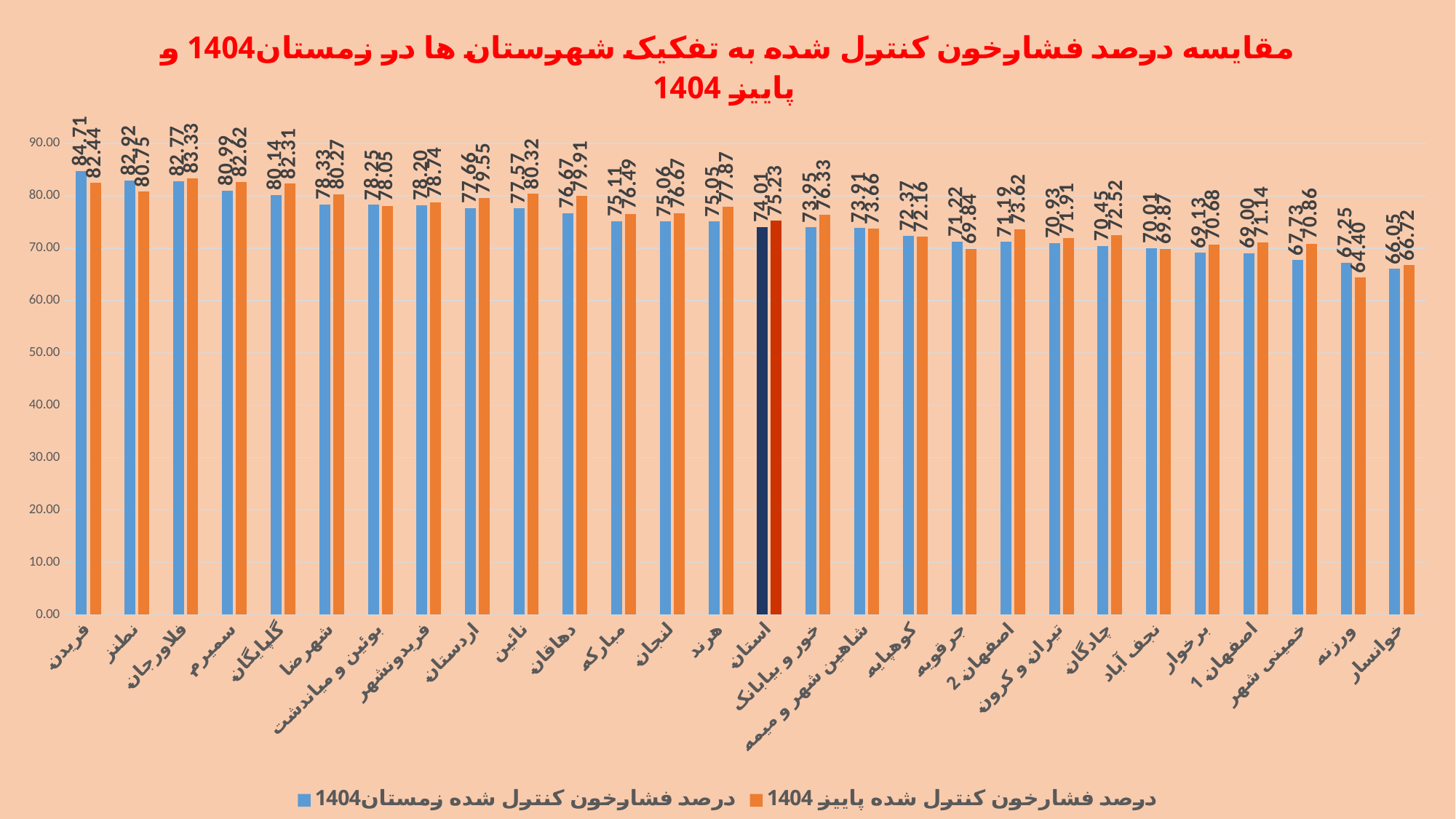

### Chart: مقایسه درصد فشارخون کنترل شده به تفکیک شهرستان ها در زمستان1404 و پاییز 1404

| Category | درصد فشارخون کنترل شده زمستان1404 | درصد فشارخون کنترل شده پاییز 1404 |
|---|---|---|
| فریدن | 84.71107544141252 | 82.44392884764115 |
| نطنز | 82.92383292383292 | 80.7514450867052 |
| فلاورجان | 82.76819114275371 | 83.32588287885561 |
| سمیرم | 80.99211868335652 | 82.61821366024519 |
| گلپایگان | 80.13698630136986 | 82.30977211278486 |
| شهرضا | 78.32754629629629 | 80.26594137201572 |
| بوئین و میاندشت | 78.25242718446603 | 78.05212620027436 |
| فریدونشهر | 78.1974817760106 | 78.73626373626374 |
| اردستان | 77.65650080256822 | 79.55215085444904 |
| نائین | 77.57255936675462 | 80.31953522149601 |
| دهاقان | 76.66886979510905 | 79.90543735224587 |
| مبارکه | 75.10574018126889 | 76.49112598196102 |
| لنجان | 75.05827505827506 | 76.66960352422907 |
| هرند | 75.04873294346979 | 77.86705624543463 |
| استان | 74.00983429880102 | 75.22549366193627 |
| خور و بیابانک | 73.95498392282958 | 76.33061991233564 |
| شاهین شهر و میمه | 73.91000233154581 | 73.66236162361623 |
| کوهپایه | 72.36641221374046 | 72.16494845360825 |
| جرقویه | 71.22015915119363 | 69.84126984126983 |
| اصفهان 2 | 71.19296859569425 | 73.61744465633032 |
| تیران و کرون | 70.93382807668522 | 71.91225560324273 |
| چادگان | 70.44982698961938 | 72.51808021038791 |
| نجف آباد | 70.00924214417745 | 69.87247608926673 |
| برخوار | 69.12952437930004 | 70.6817569388305 |
| اصفهان 1 | 69.00169477846825 | 71.13646147223417 |
| خمینی شهر | 67.72990886495444 | 70.86047308878986 |
| ورزنه | 67.25 | 64.4 |
| خوانسار | 66.05042016806722 | 66.71932596103213 |